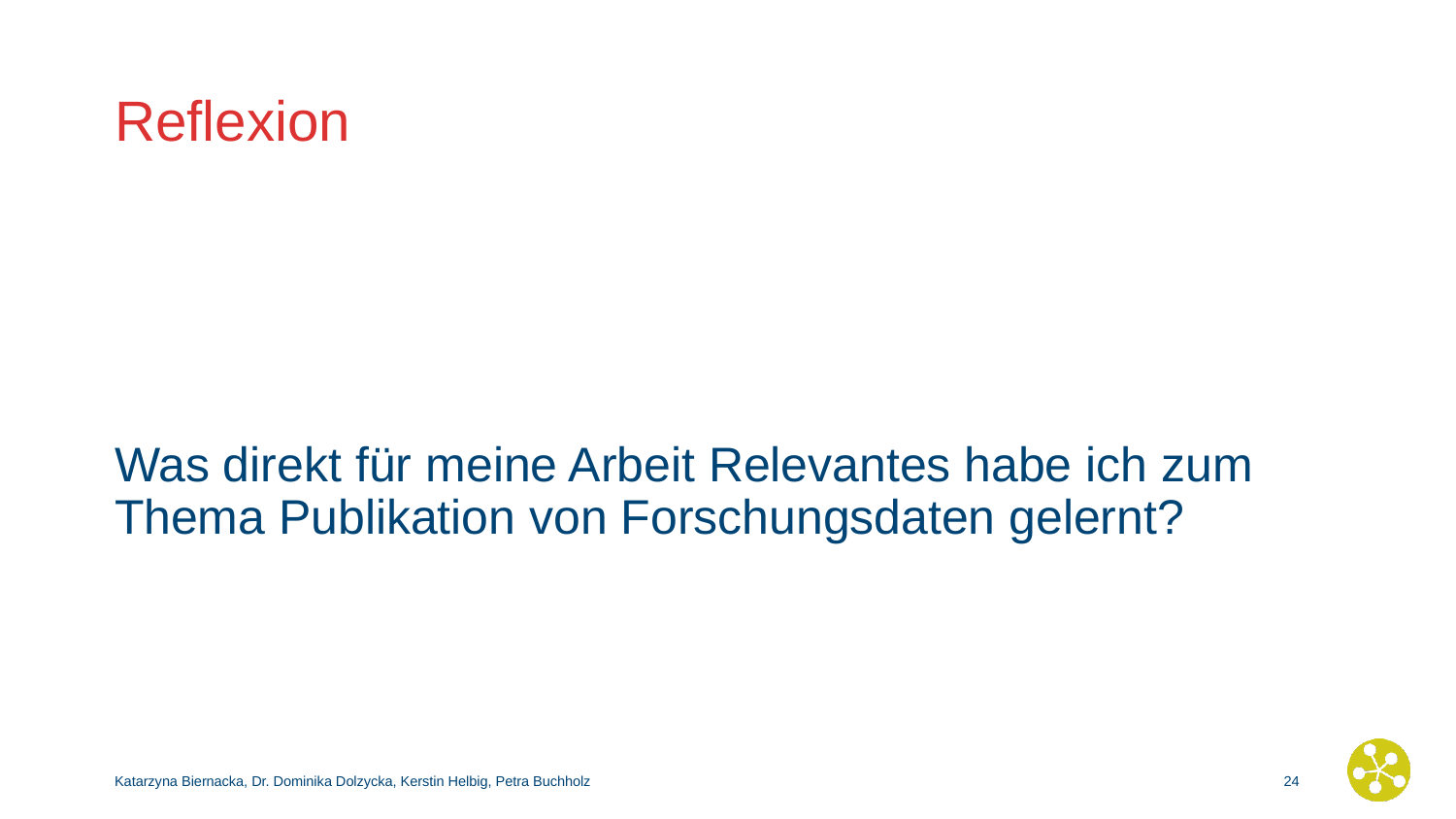

# Reflexion
Was direkt für meine Arbeit Relevantes habe ich zum Thema Publikation von Forschungsdaten gelernt?
Katarzyna Biernacka, Dr. Dominika Dolzycka, Kerstin Helbig, Petra Buchholz
24